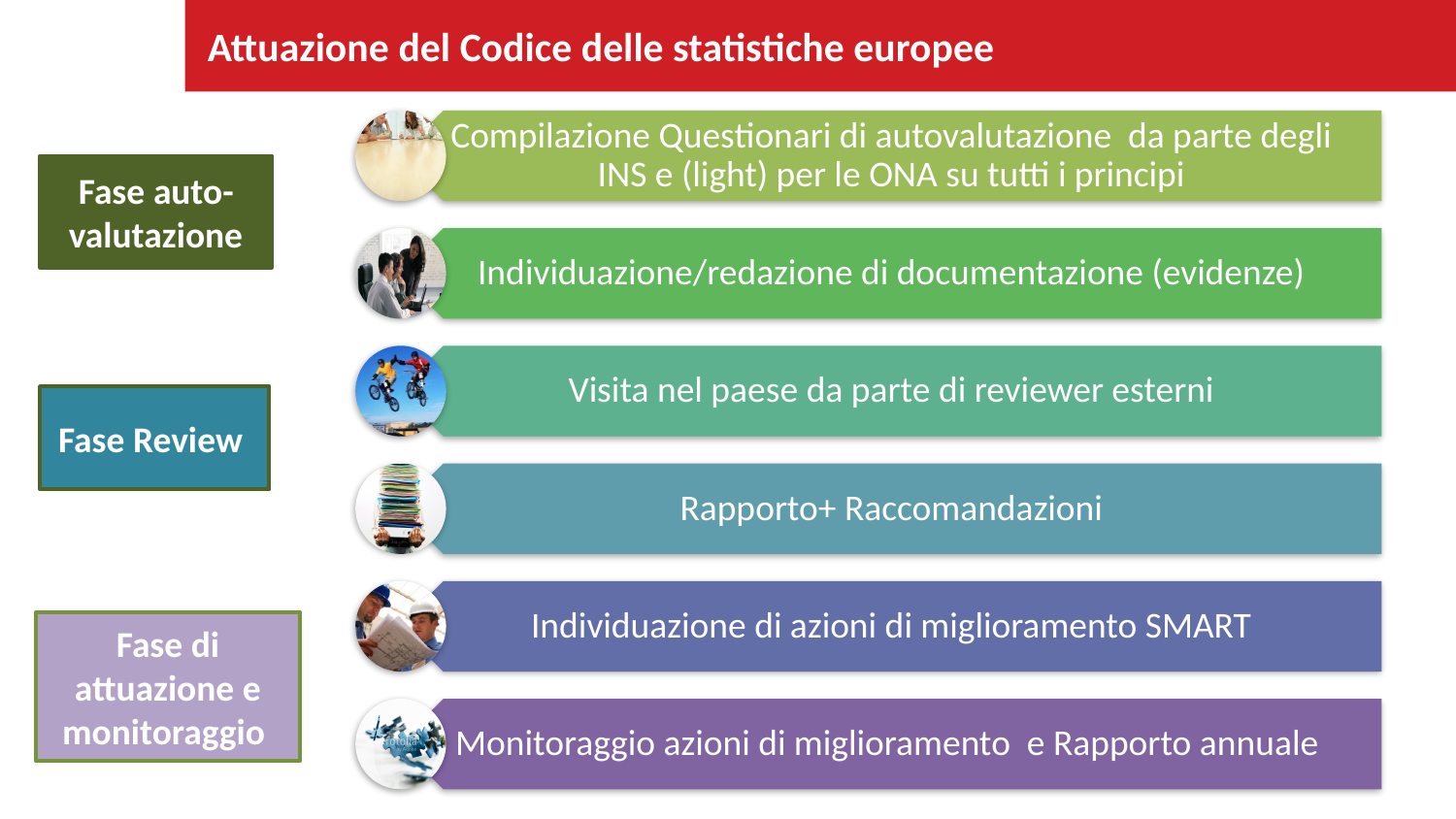

Attuazione del Codice delle statistiche europee
Compilazione Questionari di autovalutazione  da parte degli INS e (light) per le ONA su tutti i principi
Individuazione/redazione di documentazione (evidenze)
Visita nel paese da parte di reviewer esterni
Rapporto+ Raccomandazioni
Individuazione di azioni di miglioramento SMART
Monitoraggio azioni di miglioramento  e Rapporto annuale
Fase auto-valutazione
Fase Review
Fase di attuazione e monitoraggio